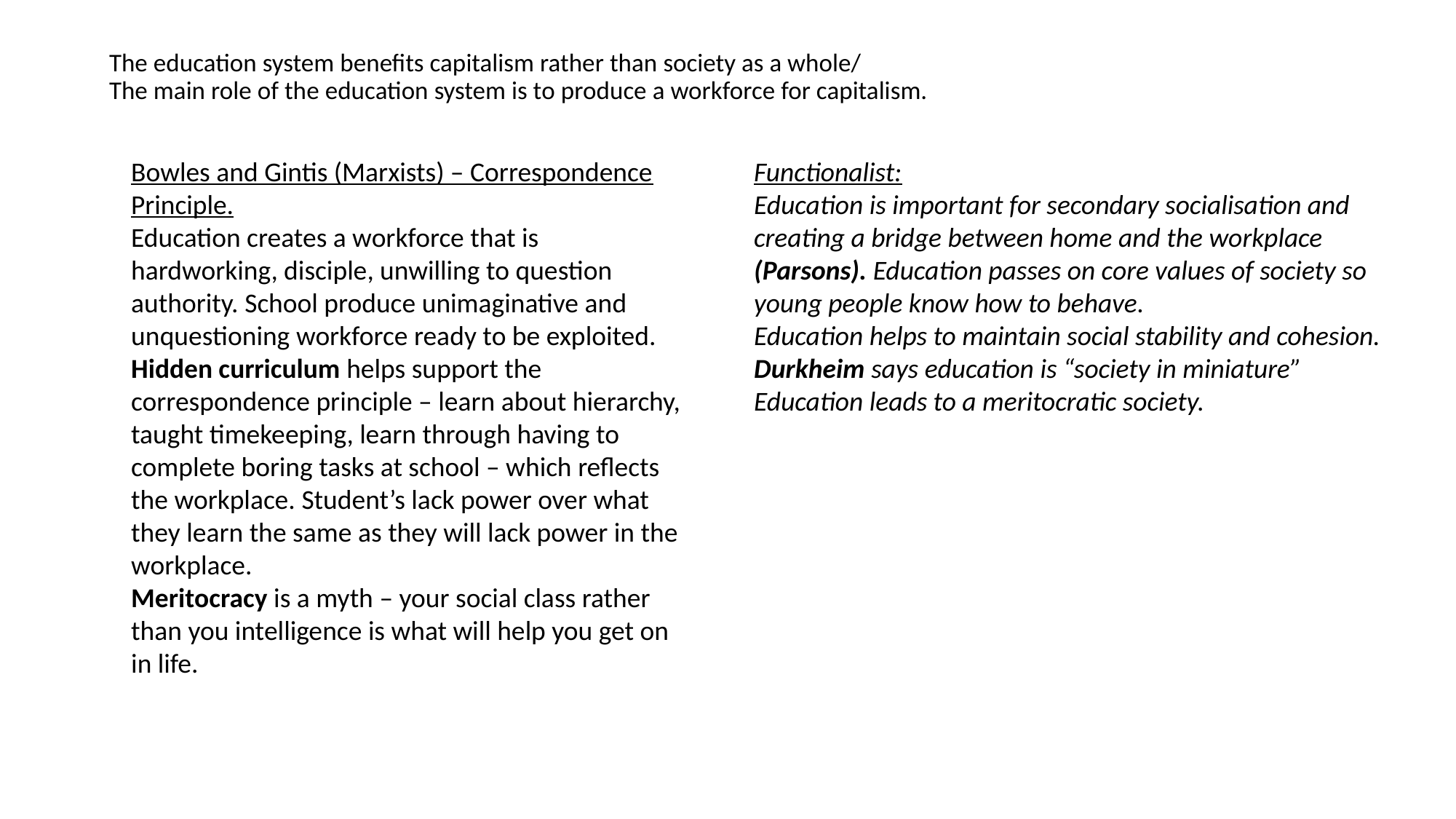

# The education system benefits capitalism rather than society as a whole/ The main role of the education system is to produce a workforce for capitalism.
Bowles and Gintis (Marxists) – Correspondence Principle.
Education creates a workforce that is hardworking, disciple, unwilling to question authority. School produce unimaginative and unquestioning workforce ready to be exploited.
Hidden curriculum helps support the correspondence principle – learn about hierarchy, taught timekeeping, learn through having to complete boring tasks at school – which reflects the workplace. Student’s lack power over what they learn the same as they will lack power in the workplace.
Meritocracy is a myth – your social class rather than you intelligence is what will help you get on in life.

Functionalist:
Education is important for secondary socialisation and creating a bridge between home and the workplace (Parsons). Education passes on core values of society so young people know how to behave.
Education helps to maintain social stability and cohesion.
Durkheim says education is “society in miniature”
Education leads to a meritocratic society.